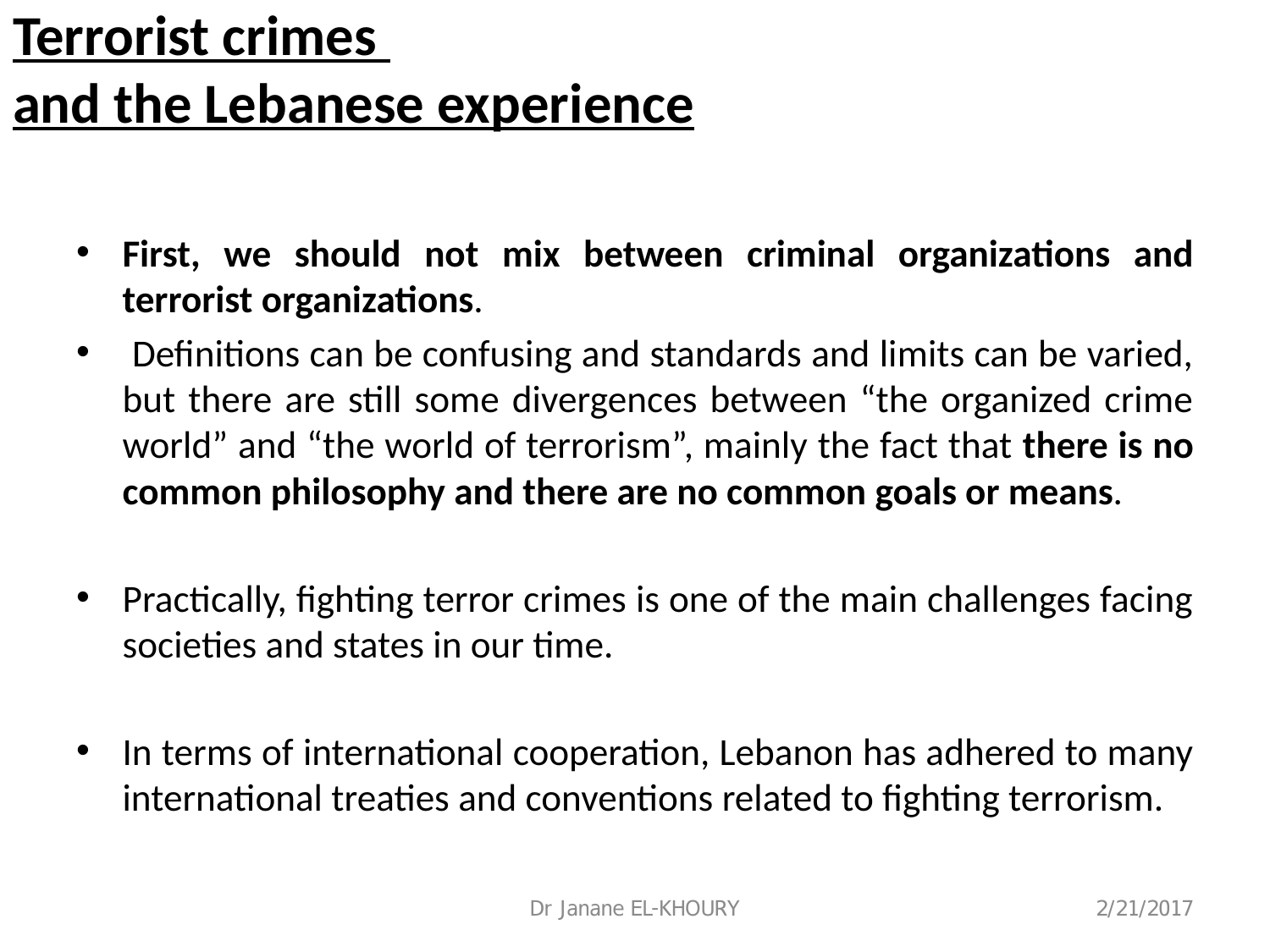

# Terrorist crimes and the Lebanese experience
First, we should not mix between criminal organizations and terrorist organizations.
 Definitions can be confusing and standards and limits can be varied, but there are still some divergences between “the organized crime world” and “the world of terrorism”, mainly the fact that there is no common philosophy and there are no common goals or means.

Practically, fighting terror crimes is one of the main challenges facing societies and states in our time.

In terms of international cooperation, Lebanon has adhered to many international treaties and conventions related to fighting terrorism.

Dr Janane EL-KHOURY
2/21/2017